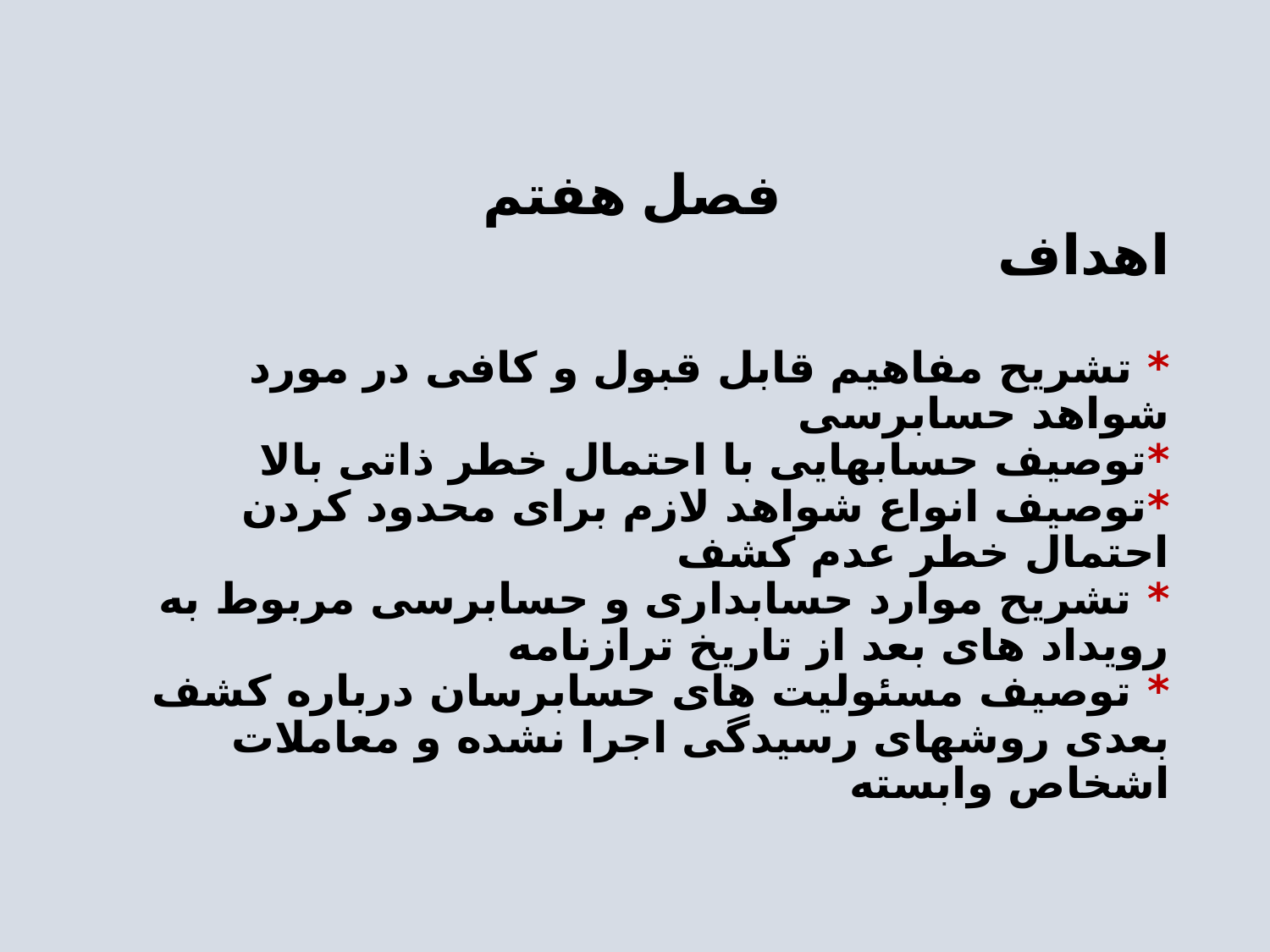

# فصل هفتم اهداف * تشریح مفاهیم قابل قبول و کافی در مورد شواهد حسابرسی *توصیف حسابهایی با احتمال خطر ذاتی بالا *توصیف انواع شواهد لازم برای محدود کردن احتمال خطر عدم کشف * تشریح موارد حسابداری و حسابرسی مربوط به رویداد های بعد از تاریخ ترازنامه * توصیف مسئولیت های حسابرسان درباره کشف بعدی روشهای رسیدگی اجرا نشده و معاملات اشخاص وابسته